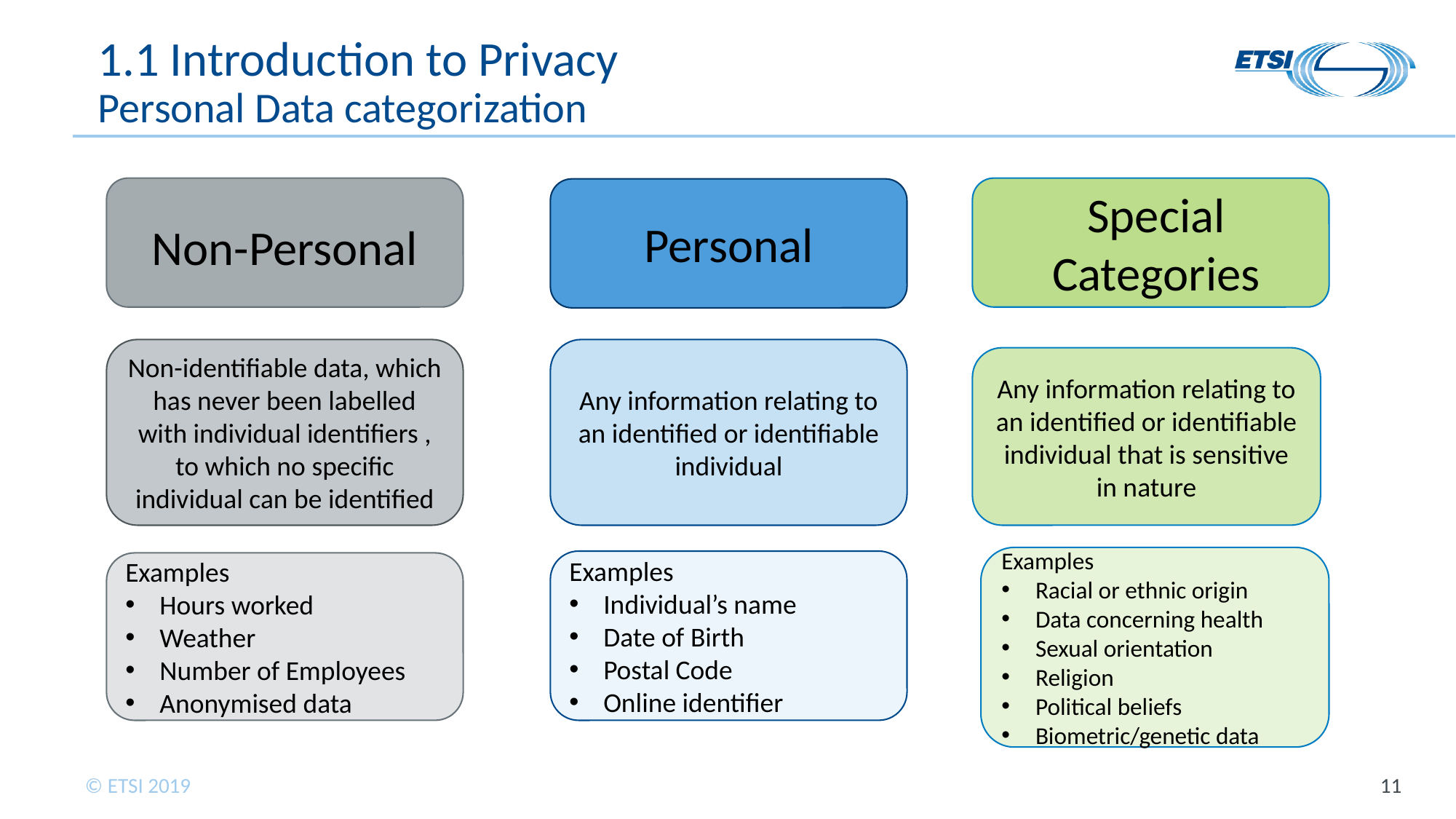

# 1.1 Introduction to Privacy Personal Data categorization

Special Categories

Personal
Non-Personal
Non-identifiable data, which has never been labelled with individual identifiers , to which no specific individual can be identified
Any information relating to an identified or identifiable individual
Any information relating to an identified or identifiable individual that is sensitive in nature
Examples
Racial or ethnic origin
Data concerning health
Sexual orientation
Religion
Political beliefs
Biometric/genetic data
Examples
Individual’s name
Date of Birth
Postal Code
Online identifier

Examples
Hours worked
Weather
Number of Employees
Anonymised data